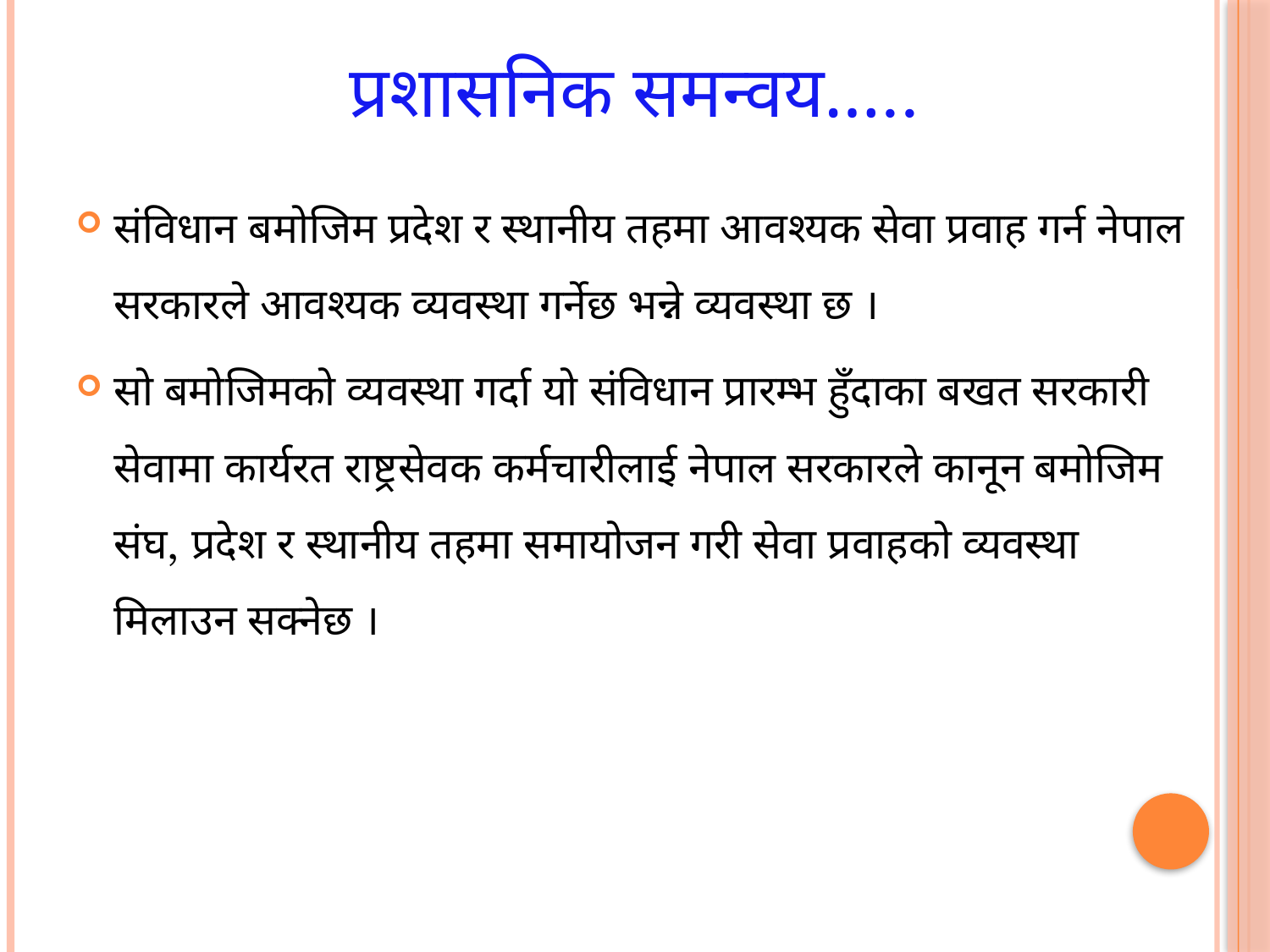

# प्रशासनिक समन्वय…..
संविधान बमोजिम प्रदेश र स्थानीय तहमा आवश्यक सेवा प्रवाह गर्न नेपाल सरकारले आवश्यक व्यवस्था गर्नेछ भन्ने व्यवस्था छ ।
सो बमोजिमको व्यवस्था गर्दा यो संविधान प्रारम्भ हुँदाका बखत सरकारी सेवामा कार्यरत राष्ट्रसेवक कर्मचारीलाई नेपाल सरकारले कानून बमोजिम संघ, प्रदेश र स्थानीय तहमा समायोजन गरी सेवा प्रवाहको व्यवस्था मिलाउन सक्नेछ ।